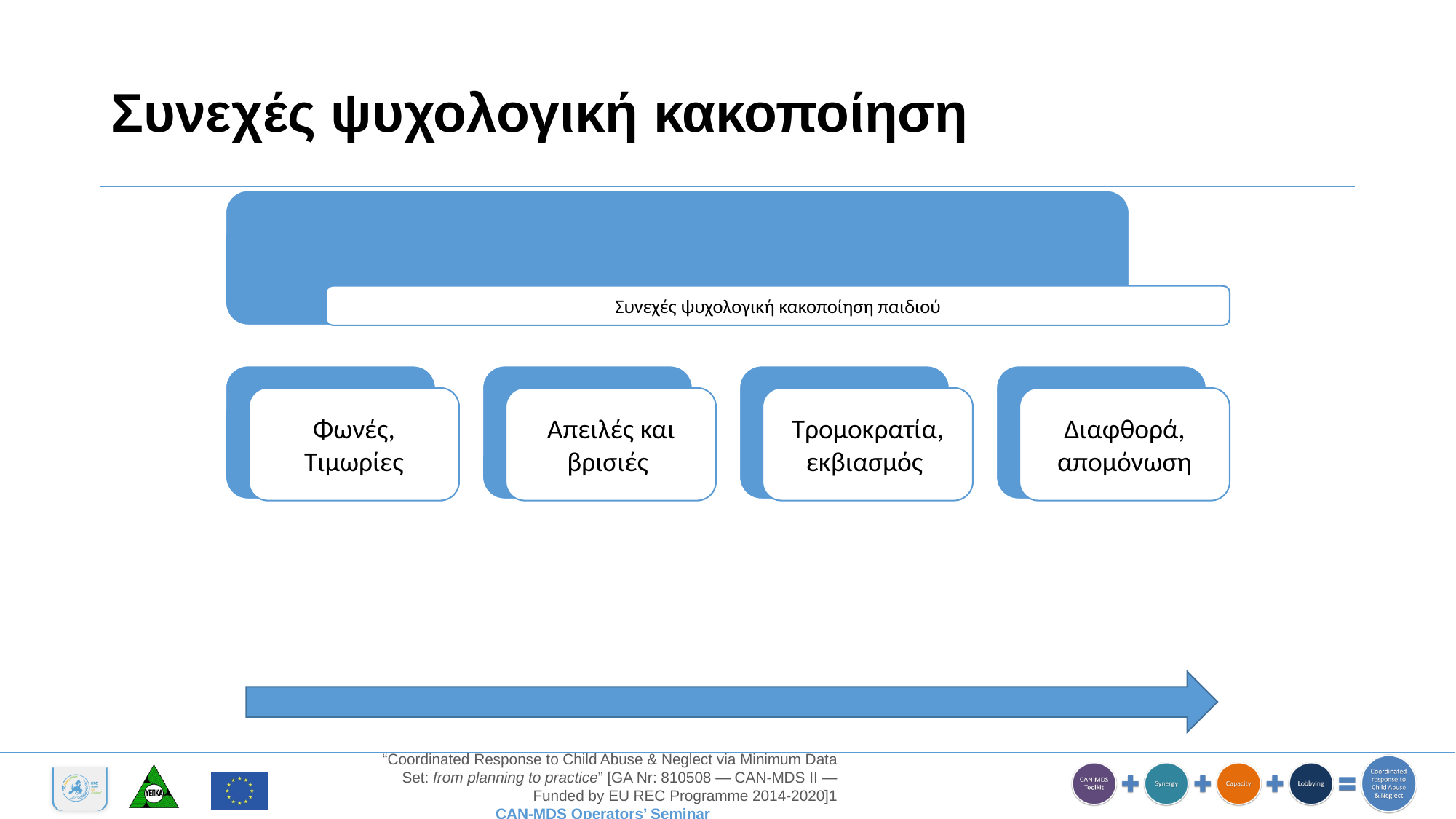

# Συνεχές ψυχολογική κακοποίηση
Συνεχές ψυχολογική κακοποίηση παιδιού
Φωνές, Τιμωρίες
Απειλές και βρισιές
Διαφθορά, απομόνωση
Τρομοκρατία, εκβιασμός